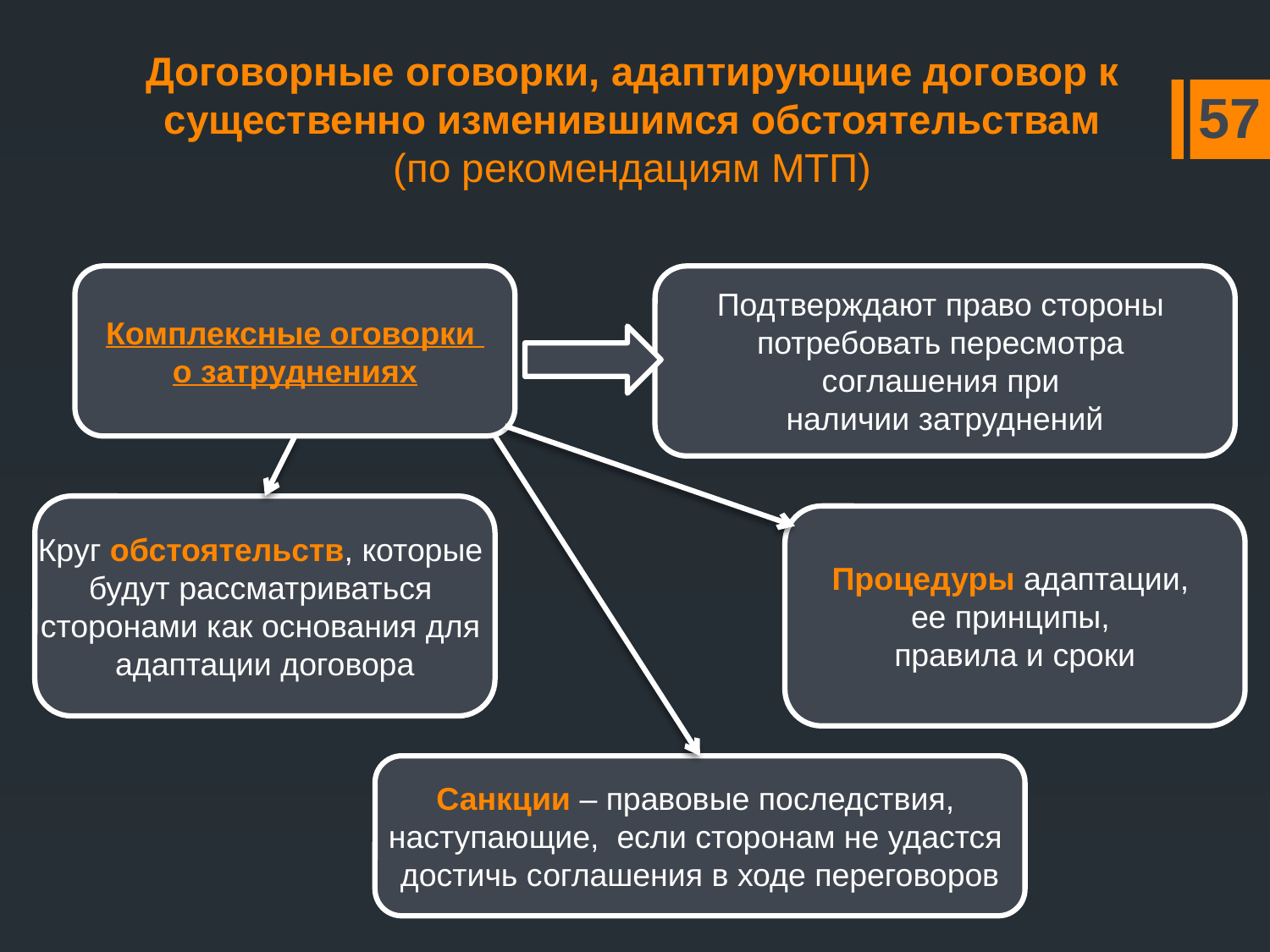

# Договорные оговорки, адаптирующие договор к существенно изменившимся обстоятельствам (по рекомендациям МТП)
57
Комплексные оговорки
о затруднениях
Подтверждают право стороны
потребовать пересмотра
соглашения при
наличии затруднений

Круг обстоятельств, которые
будут рассматриваться
сторонами как основания для
адаптации договора
Процедуры адаптации,
ее принципы,
правила и сроки
Санкции – правовые последствия,
наступающие,  если сторонам не удастся
достичь соглашения в ходе переговоров